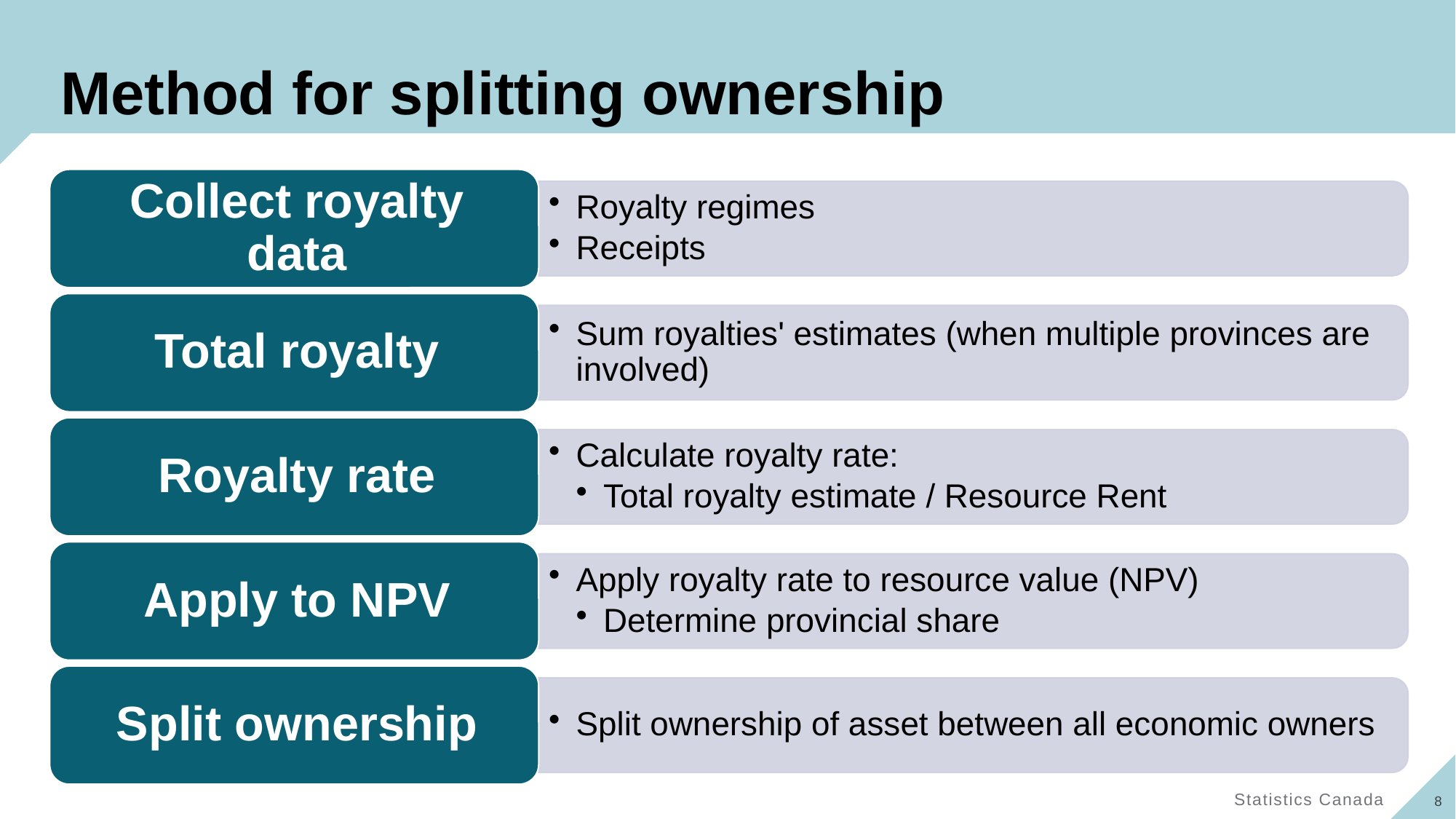

# Method for splitting ownership
Royalty regimes
Receipts
Collect royalty data
Sum royalties' estimates (when multiple provinces are involved)
Total royalty
Calculate royalty rate:
Total royalty estimate / Resource Rent
Royalty rate
Apply royalty rate to resource value (NPV)
Determine provincial share
Apply to NPV
Split ownership of asset between all economic owners
Split ownership
8